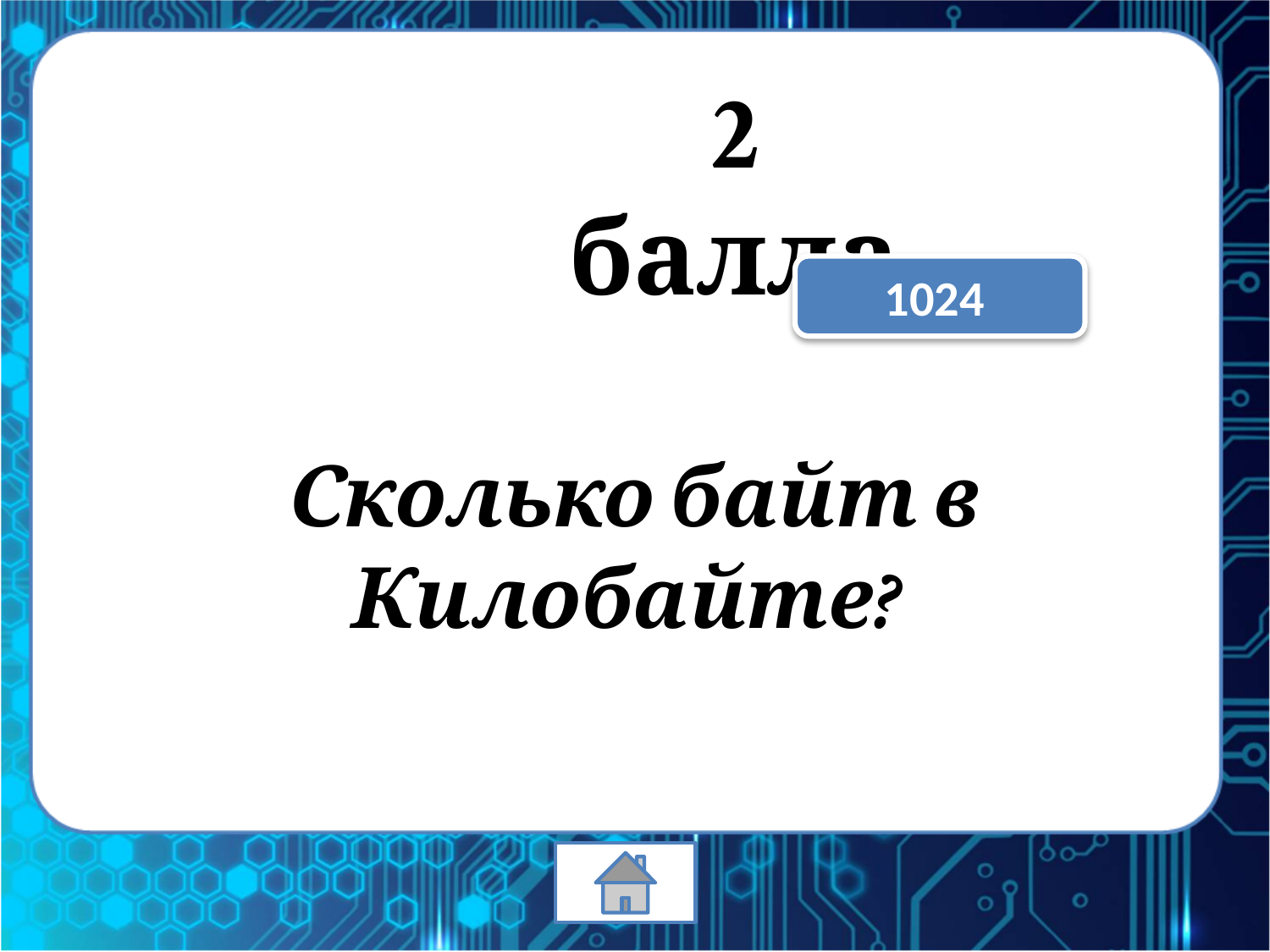

2 балла
1024
Сколько байт в Килобайте?